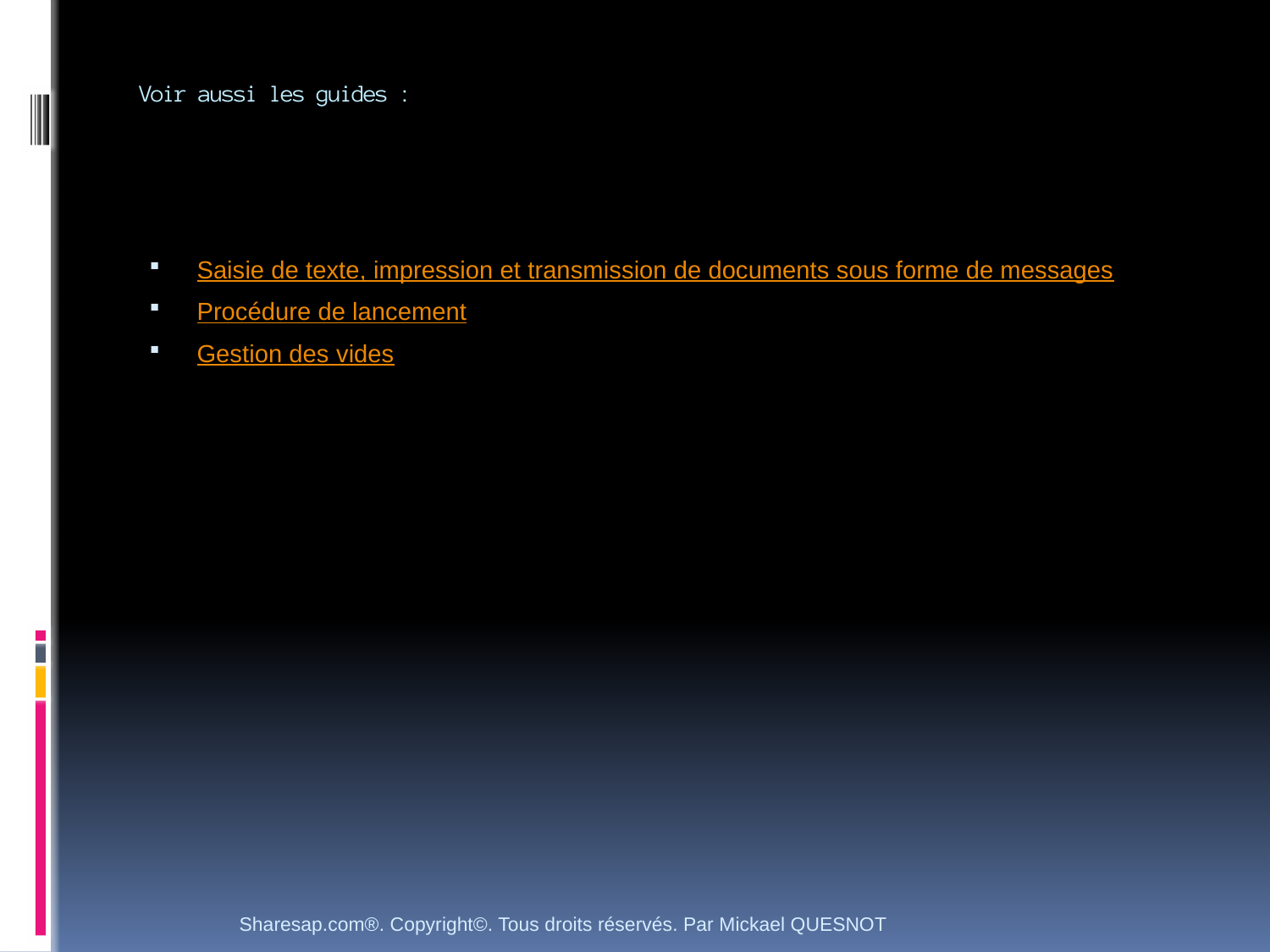

# Voir aussi les guides :
Saisie de texte, impression et transmission de documents sous forme de messages
Procédure de lancement
Gestion des vides
Sharesap.com®. Copyright©. Tous droits réservés. Par Mickael QUESNOT